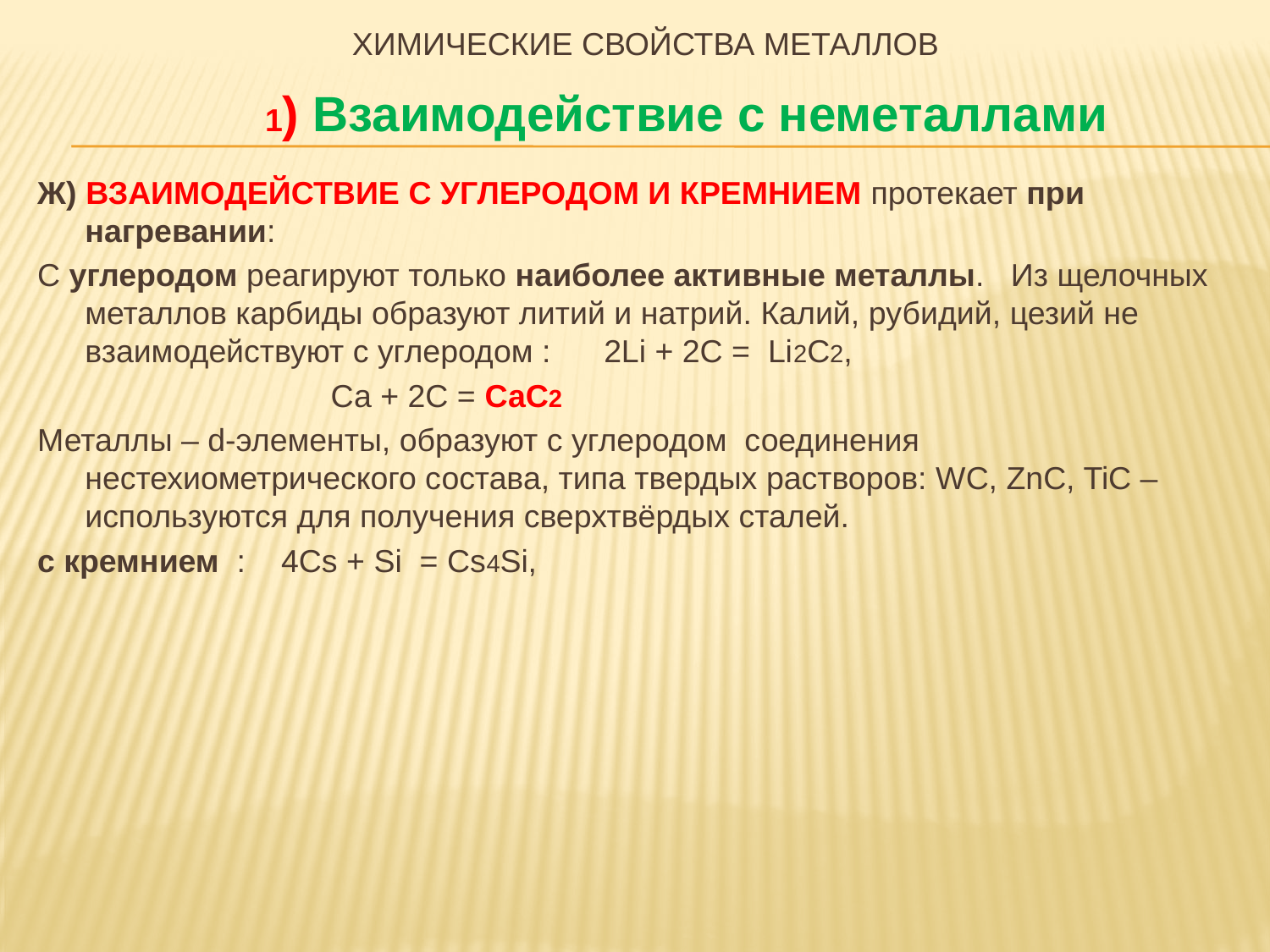

# Химические свойства металлов
1) Взаимодействие с неметаллами
Ж) ВЗАИМОДЕЙСТВИЕ С УГЛЕРОДОМ И КРЕМНИЕМ протекает при нагревании:
С углеродом реагируют только наиболее активные металлы.   Из щелочных металлов карбиды образуют литий и натрий. Калий, рубидий, цезий не взаимодействуют с углеродом :      2Li + 2C =  Li2C2,
                                 Са + 2С = СаС2
Металлы – d-элементы, образуют с углеродом  соединения нестехиометрического состава, типа твердых растворов: WC, ZnC, TiC – используются для получения сверхтвёрдых сталей.
с кремнием  :    4Cs + Si  = Cs4Si,